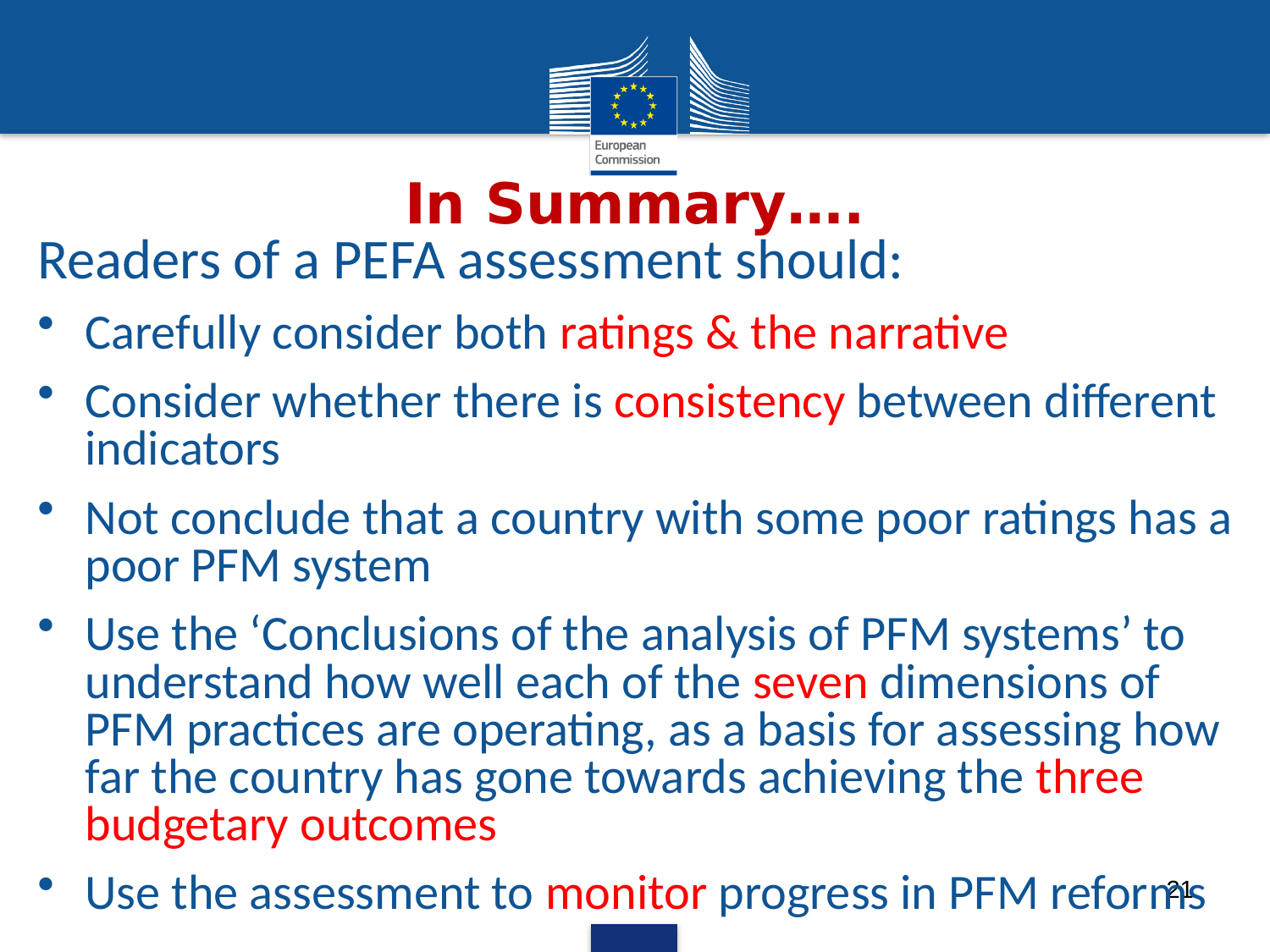

# In Summary….
Readers of a PEFA assessment should:
Carefully consider both ratings & the narrative
Consider whether there is consistency between different indicators
Not conclude that a country with some poor ratings has a poor PFM system
Use the ‘Conclusions of the analysis of PFM systems’ to understand how well each of the seven dimensions of PFM practices are operating, as a basis for assessing how far the country has gone towards achieving the three budgetary outcomes
Use the assessment to monitor progress in PFM reforms

21